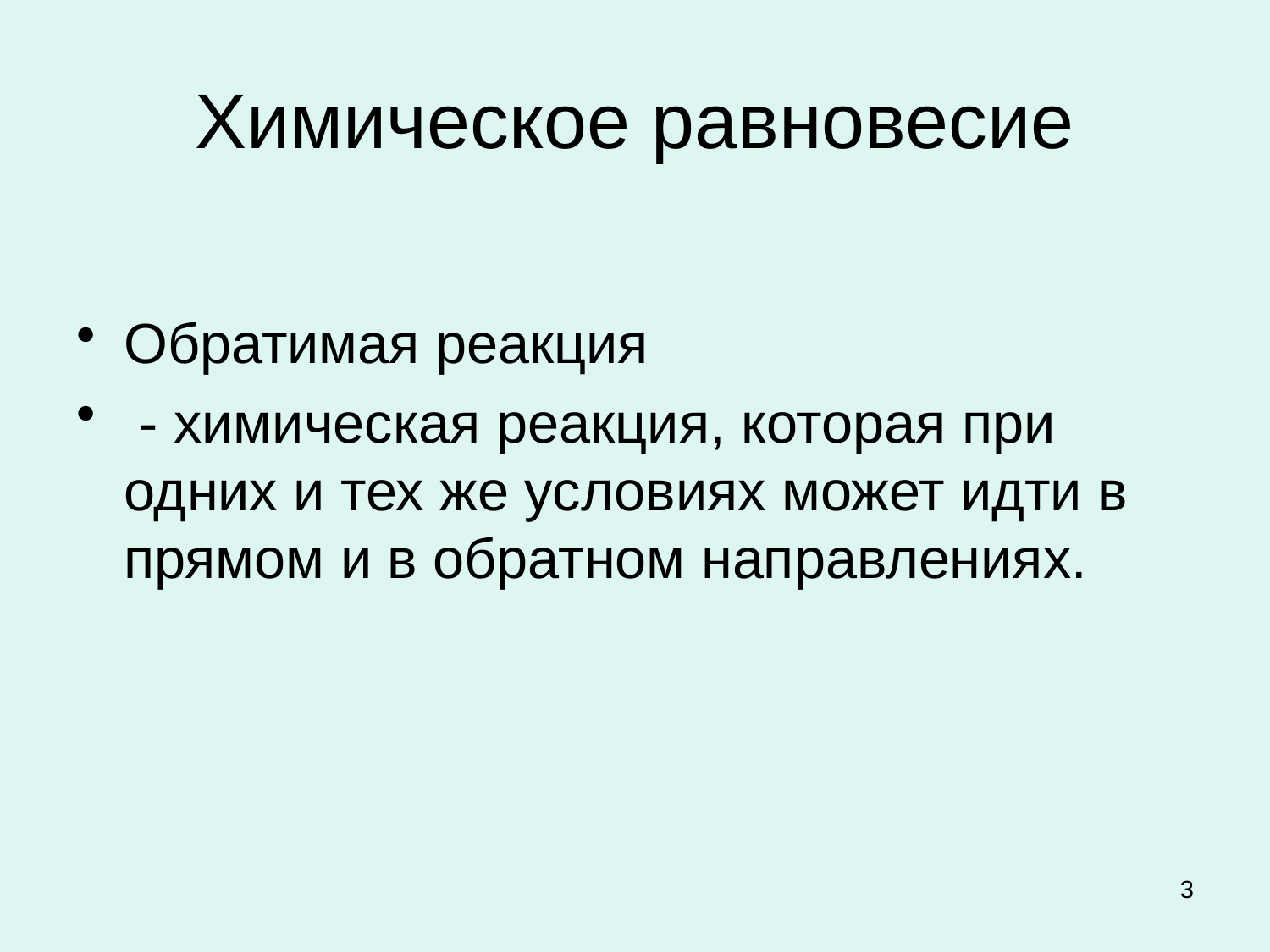

# Химическое равновесие

Обратимая реакция
 - химическая реакция, которая при одних и тех же условиях может идти в прямом и в обратном направлениях.

3